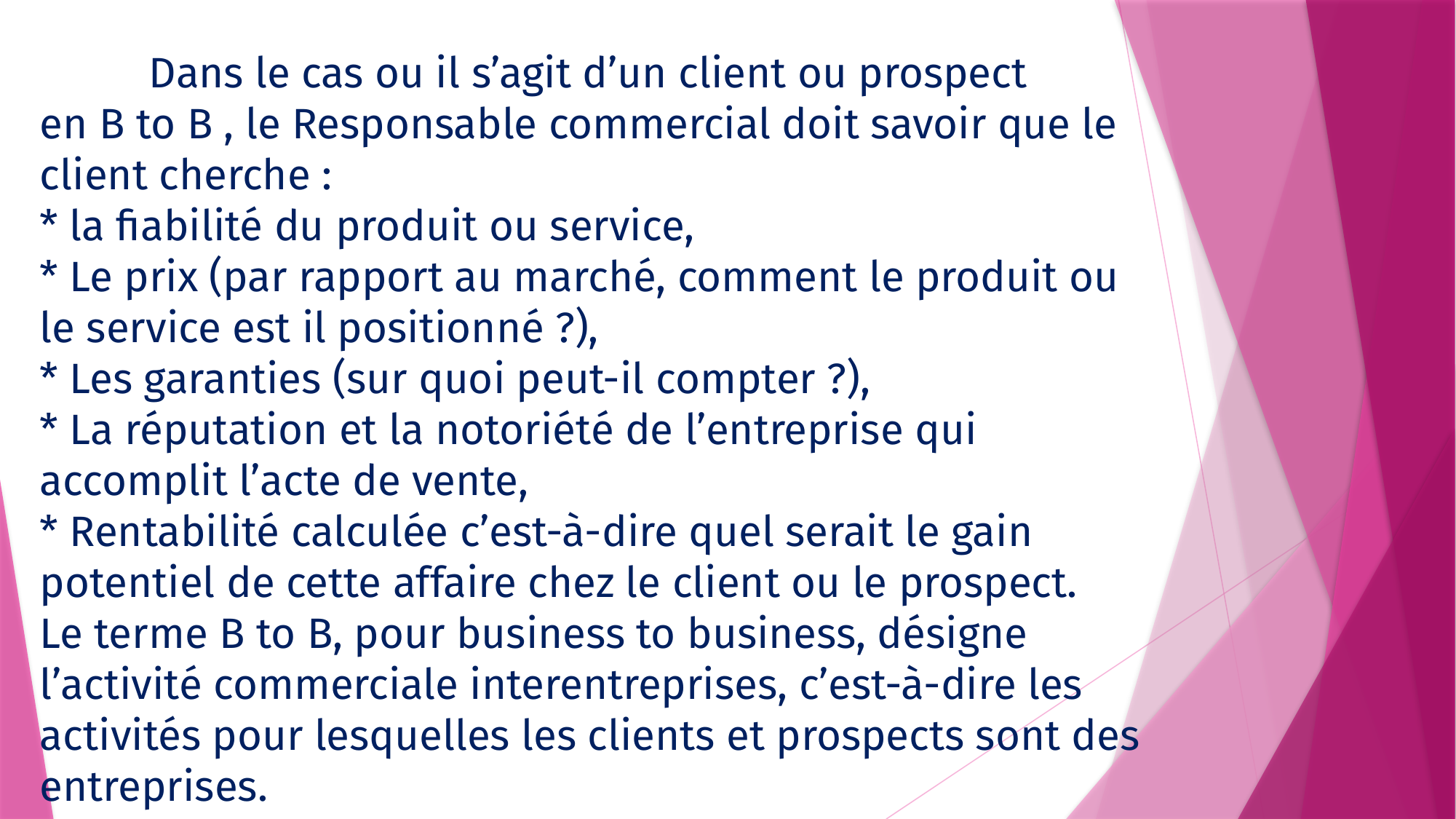

Dans le cas ou il s’agit d’un client ou prospect
en B to B , le Responsable commercial doit savoir que le client cherche :
* la fiabilité du produit ou service,
* Le prix (par rapport au marché, comment le produit ou le service est il positionné ?),
* Les garanties (sur quoi peut-il compter ?),
* La réputation et la notoriété de l’entreprise qui accomplit l’acte de vente,
* Rentabilité calculée c’est-à-dire quel serait le gain potentiel de cette affaire chez le client ou le prospect.
Le terme B to B, pour business to business, désigne l’activité commerciale interentreprises, c’est-à-dire les activités pour lesquelles les clients et prospects sont des entreprises.